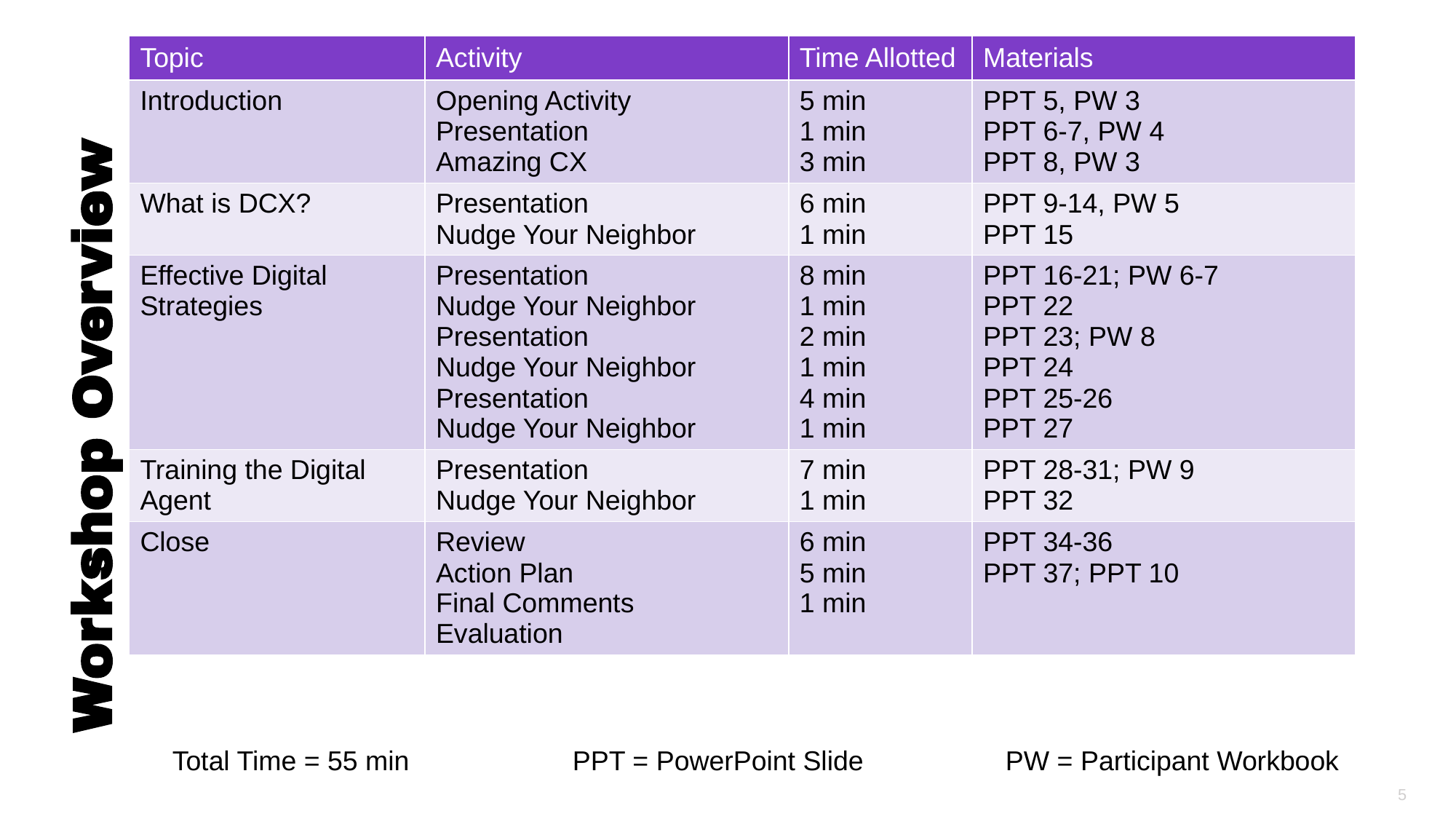

| Topic | Activity | Time Allotted | Materials |
| --- | --- | --- | --- |
| Introduction | Opening Activity Presentation Amazing CX | 5 min 1 min 3 min | PPT 5, PW 3 PPT 6-7, PW 4 PPT 8, PW 3 |
| What is DCX? | Presentation Nudge Your Neighbor | 6 min 1 min | PPT 9-14, PW 5 PPT 15 |
| Effective Digital Strategies | Presentation Nudge Your Neighbor Presentation Nudge Your Neighbor Presentation Nudge Your Neighbor | 8 min 1 min 2 min 1 min 4 min 1 min | PPT 16-21; PW 6-7 PPT 22 PPT 23; PW 8 PPT 24 PPT 25-26 PPT 27 |
| Training the Digital Agent | Presentation Nudge Your Neighbor | 7 min 1 min | PPT 28-31; PW 9 PPT 32 |
| Close | Review Action Plan Final Comments Evaluation | 6 min 5 min 1 min | PPT 34-36 PPT 37; PPT 10 |
# Workshop Overview
Total Time = 55 min	PPT = PowerPoint Slide	         PW = Participant Workbook
5